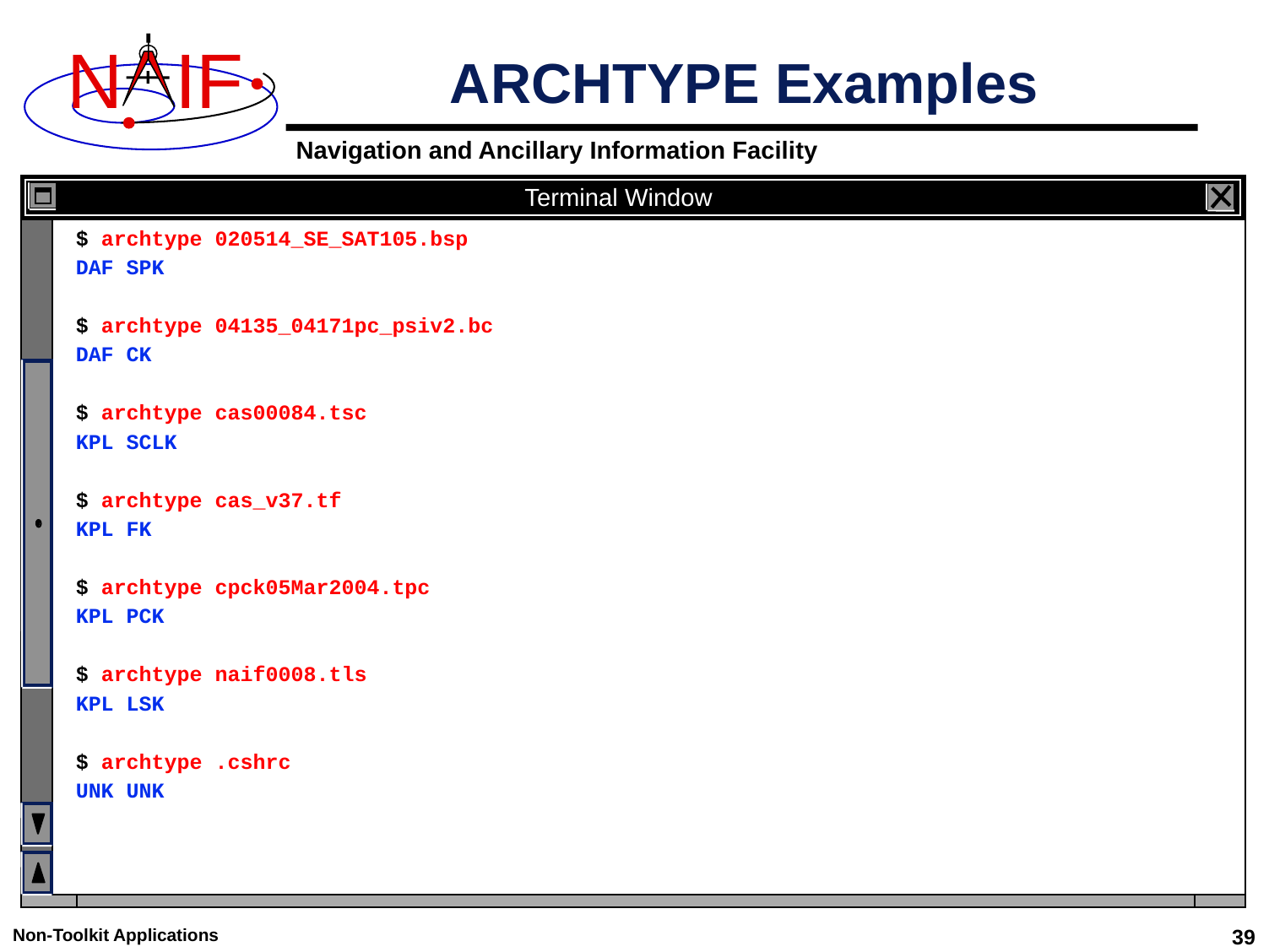

# ARCHTYPE Examples

Terminal Window

$ archtype 020514_SE_SAT105.bsp
DAF SPK

$ archtype 04135_04171pc_psiv2.bc
DAF CK

$ archtype cas00084.tsc
KPL SCLK

$ archtype cas_v37.tf
KPL FK

$ archtype cpck05Mar2004.tpc
KPL PCK

$ archtype naif0008.tls
KPL LSK

$ archtype .cshrc
UNK UNK

Non-Toolkit Applications
39